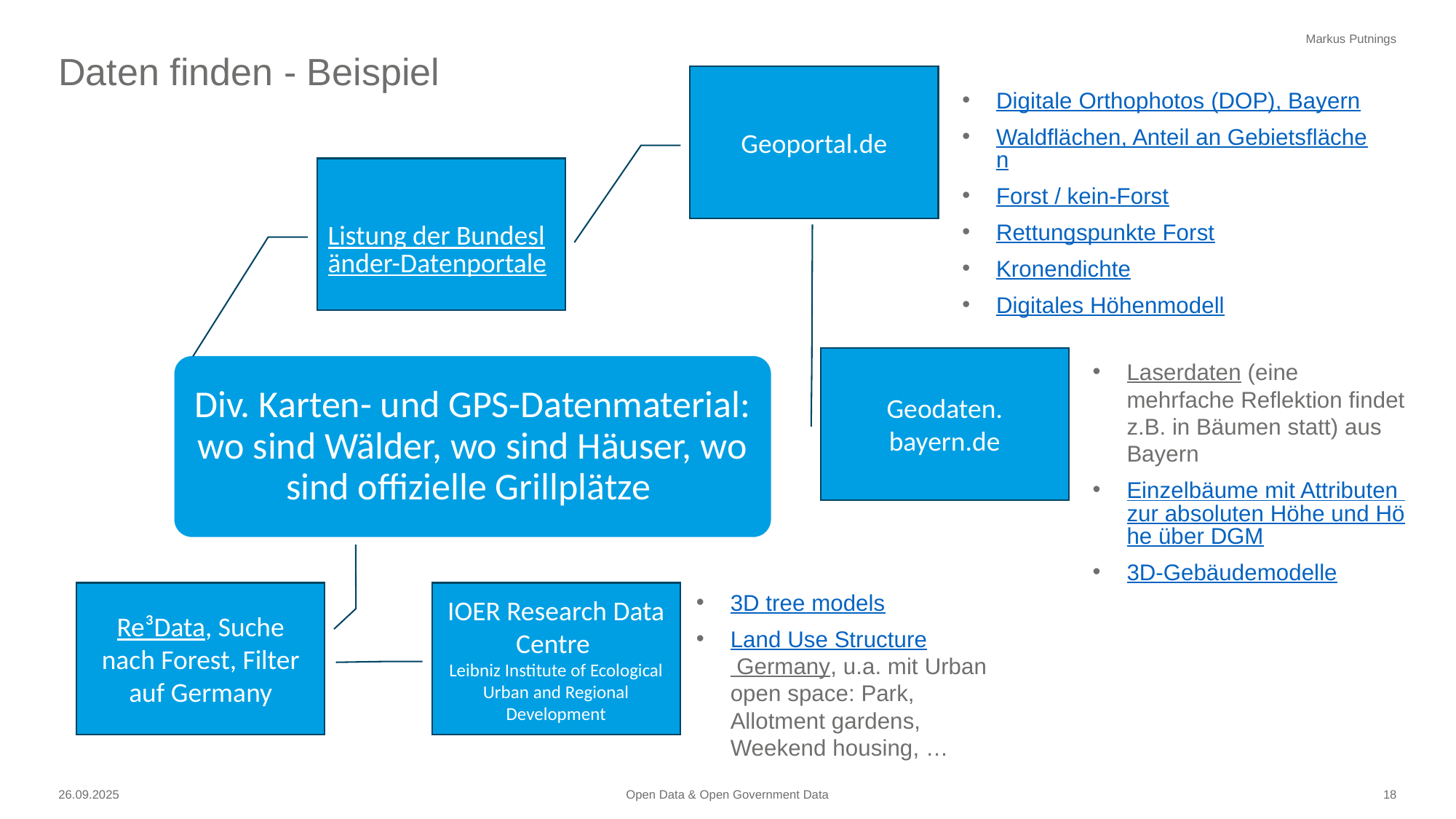

Markus Putnings
Daten finden - Beispiel
Geoportal.de
Digitale Orthophotos (DOP), Bayern
Waldflächen, Anteil an Gebietsflächen
Forst / kein-Forst
Rettungspunkte Forst
Kronendichte
Digitales Höhenmodell

Listung der Bundesländer-Datenportale
Geodaten.
bayern.de
Laserdaten (eine mehrfache Reflektion findet z.B. in Bäumen statt) aus Bayern
Einzelbäume mit Attributen zur absoluten Höhe und Höhe über DGM
3D-Gebäudemodelle

Div. Karten- und GPS-Datenmaterial: wo sind Wälder, wo sind Häuser, wo sind offizielle Grillplätze
IOER Research Data Centre
Leibniz Institute of Ecological Urban and Regional Development
3D tree models
Land Use Structure Germany, u.a. mit Urban open space: Park, Allotment gardens, Weekend housing, …

Re³Data, Suche nach Forest, Filter auf Germany
26.09.2025

Open Data & Open Government Data

18